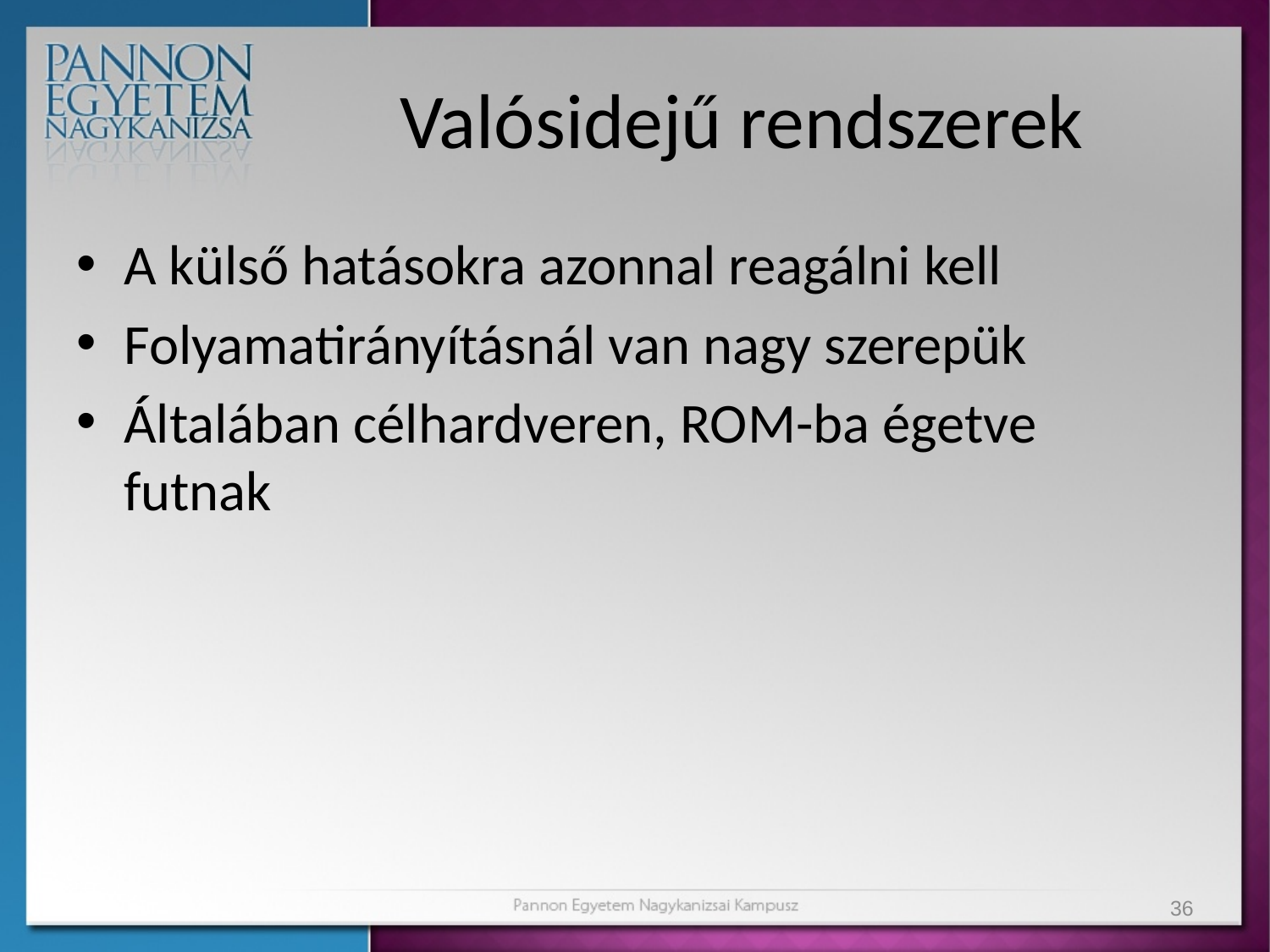

# Valósidejű rendszerek
A külső hatásokra azonnal reagálni kell
Folyamatirányításnál van nagy szerepük
Általában célhardveren, ROM-ba égetve futnak
36